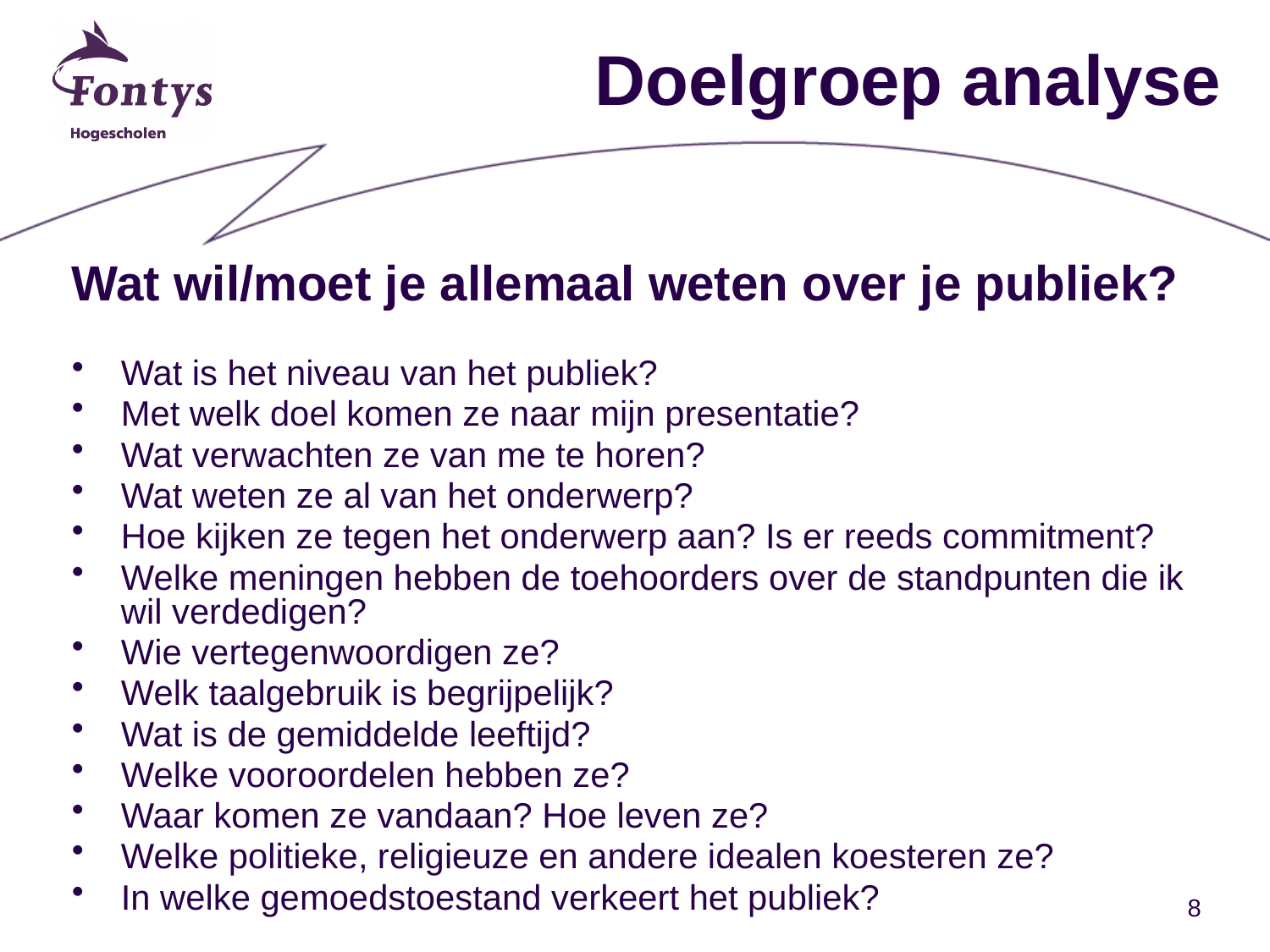

# Doelgroep analyse

Wat wil/moet je allemaal weten over je publiek?

Wat is het niveau van het publiek?
Met welk doel komen ze naar mijn presentatie?
Wat verwachten ze van me te horen?
Wat weten ze al van het onderwerp?
Hoe kijken ze tegen het onderwerp aan? Is er reeds commitment?
Welke meningen hebben de toehoorders over de standpunten die ik wil verdedigen?
Wie vertegenwoordigen ze?
Welk taalgebruik is begrijpelijk?
Wat is de gemiddelde leeftijd?
Welke vooroordelen hebben ze?
Waar komen ze vandaan? Hoe leven ze?
Welke politieke, religieuze en andere idealen koesteren ze?
In welke gemoedstoestand verkeert het publiek?